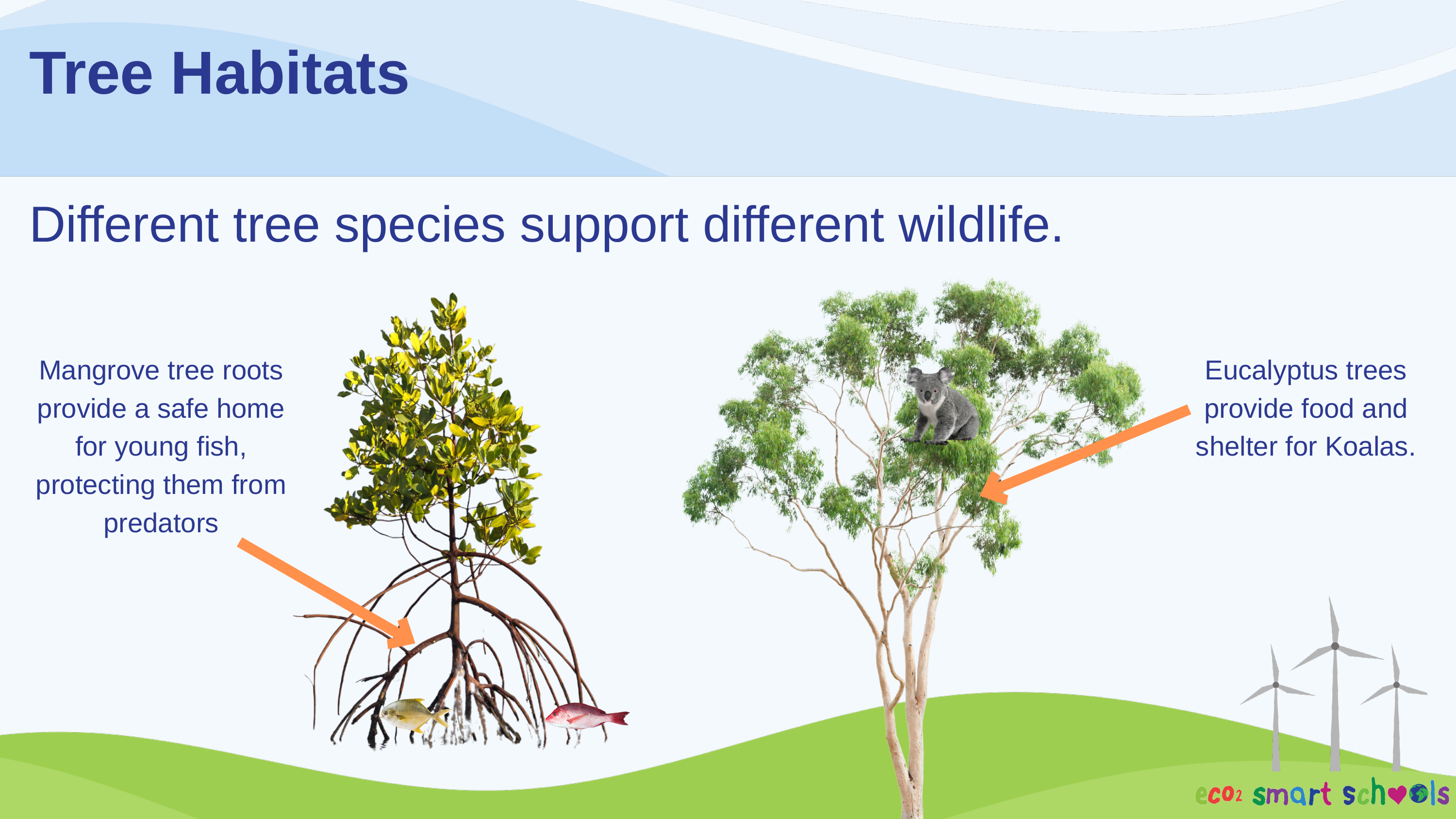

Tree Habitats
Different tree species support different wildlife.

Mangrove tree roots provide a safe home for young fish, protecting them from predators
Eucalyptus trees provide food and shelter for Koalas.